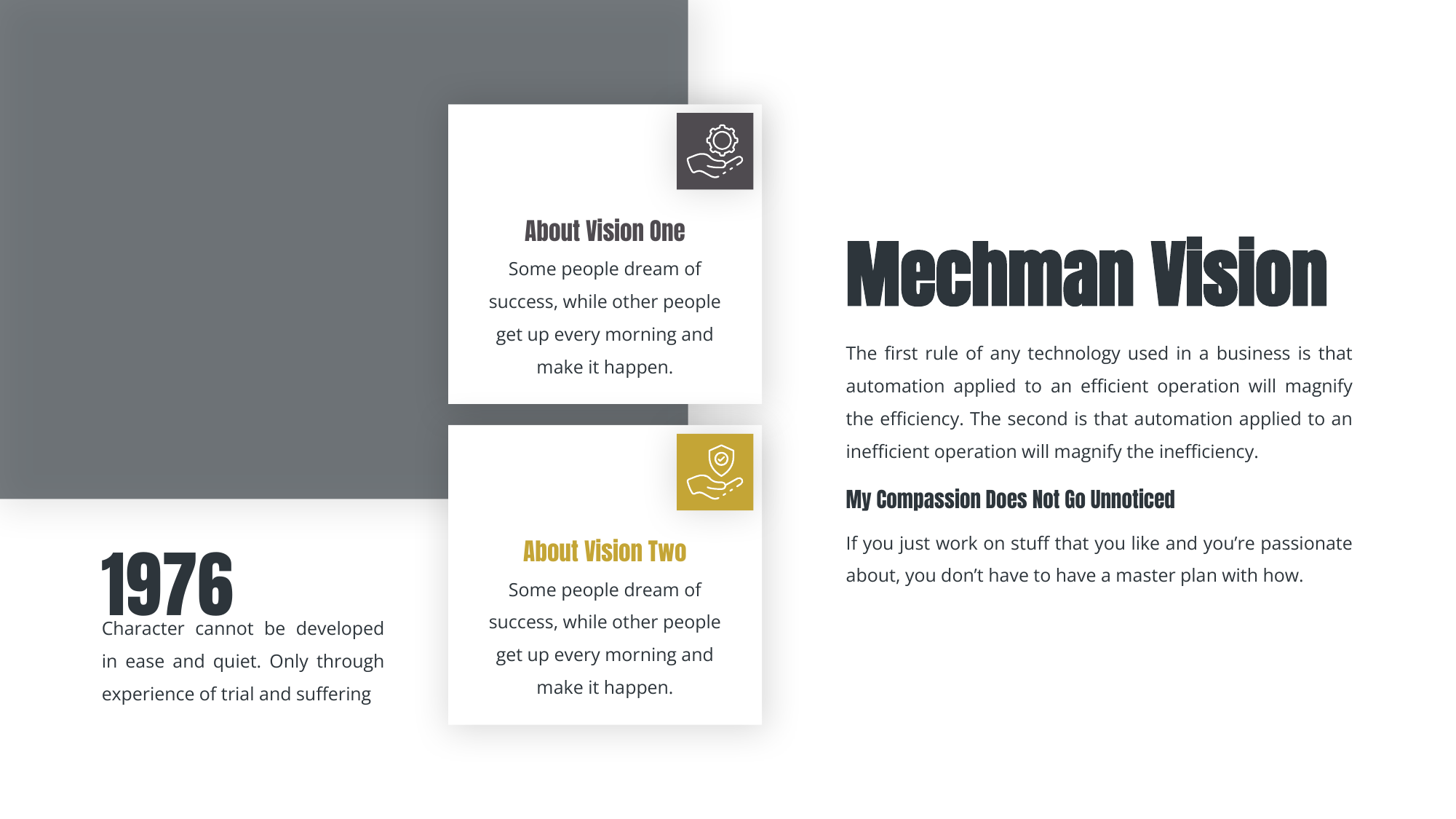

About Vision One
Mechman Vision
Some people dream of success, while other people get up every morning and make it happen.
The first rule of any technology used in a business is that automation applied to an efficient operation will magnify the efficiency. The second is that automation applied to an inefficient operation will magnify the inefficiency.

My Compassion Does Not Go Unnoticed
1976
If you just work on stuff that you like and you’re passionate about, you don’t have to have a master plan with how.
About Vision Two
Some people dream of success, while other people get up every morning and make it happen.
Character cannot be developed in ease and quiet. Only through experience of trial and suffering